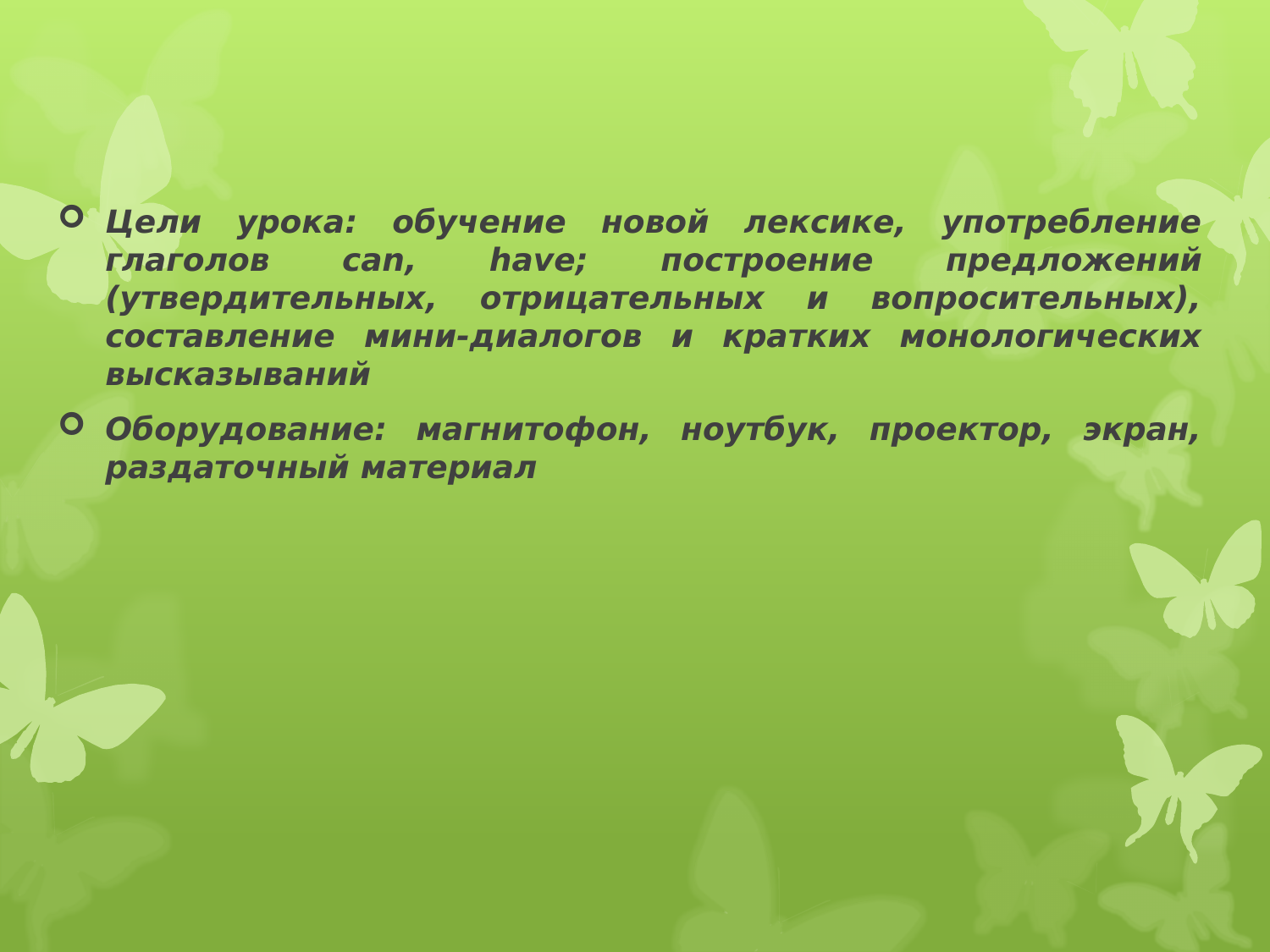

Цели урока: обучение новой лексике, употребление глаголов can, have; построение предложений (утвердительных, отрицательных и вопросительных), составление мини-диалогов и кратких монологических высказываний
Оборудование: магнитофон, ноутбук, проектор, экран, раздаточный материал